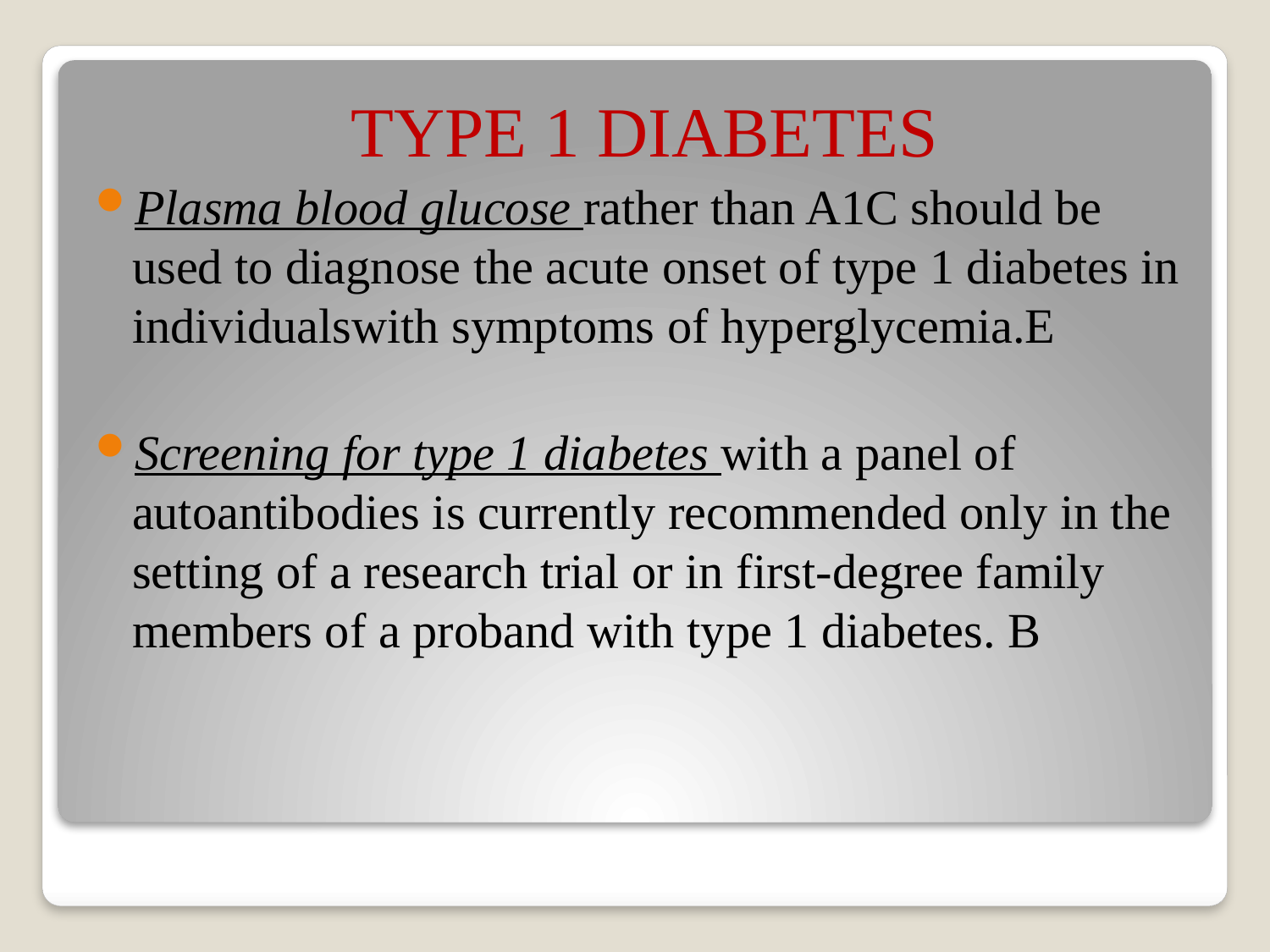

TYPE 1 DIABETES
Plasma blood glucose rather than A1C should be used to diagnose the acute onset of type 1 diabetes in individualswith symptoms of hyperglycemia.E

Screening for type 1 diabetes with a panel of autoantibodies is currently recommended only in the setting of a research trial or in first-degree family members of a proband with type 1 diabetes. B